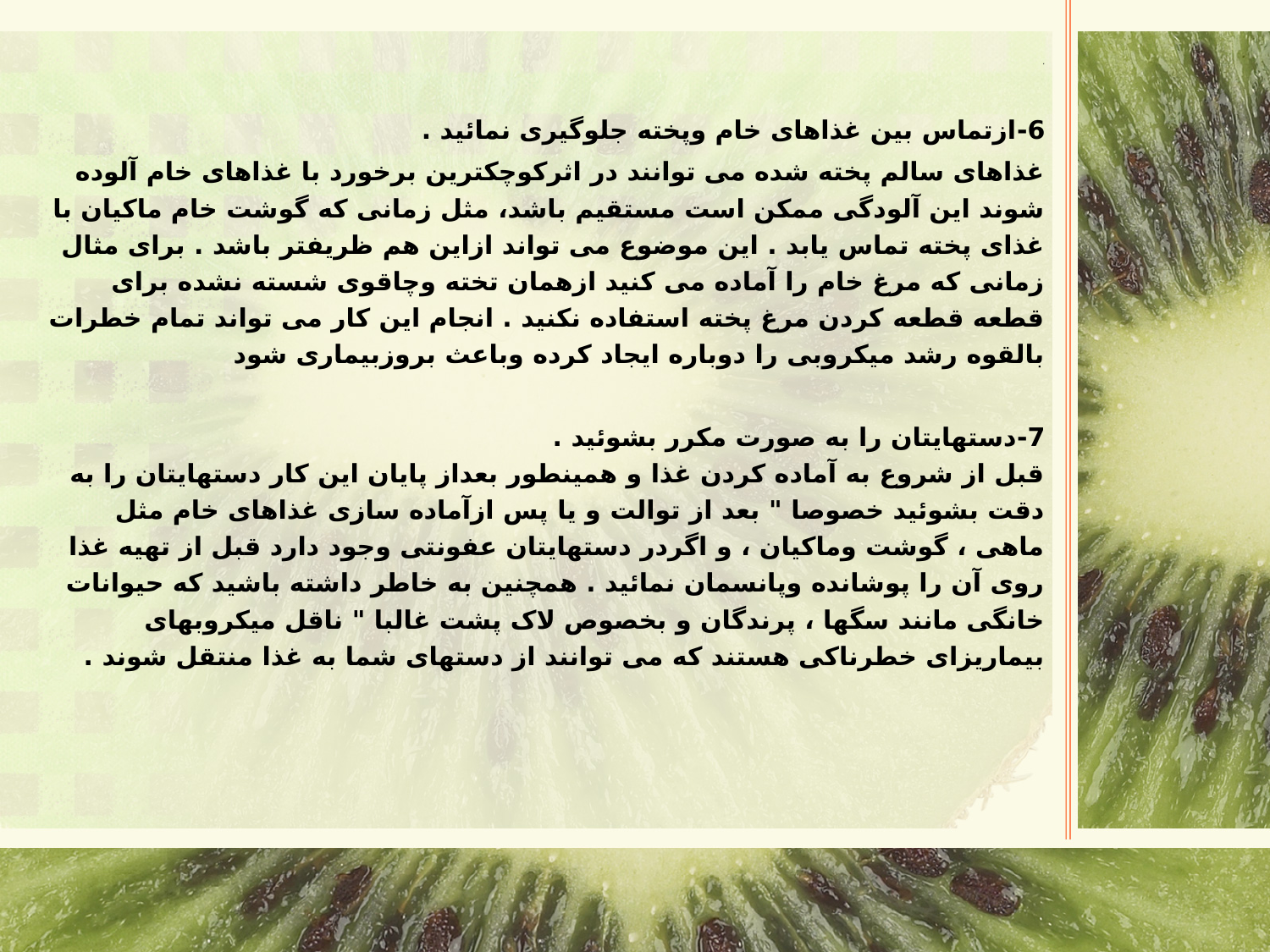

.
6-ازتماس بین غذاهای خام وپخته جلوگیری نمائید .
غذاهای سالم پخته شده می توانند در اثرکوچکترین برخورد با غذاهای خام آلوده شوند این آلودگی ممکن است مستقیم باشد، مثل زمانی که گوشت خام ماکیان با غذای پخته تماس یابد . این موضوع می تواند ازاین هم ظریفتر باشد . برای مثال زمانی که مرغ خام را آماده می کنید ازهمان تخته وچاقوی شسته نشده برای قطعه قطعه کردن مرغ پخته استفاده نکنید . انجام این کار می تواند تمام خطرات بالقوه رشد میکروبی را دوباره ایجاد کرده وباعث بروزبیماری شود

7-دستهایتان را به صورت مکرر بشوئید .
قبل از شروع به آماده کردن غذا و همینطور بعداز پایان این کار دستهایتان را به دقت بشوئید خصوصا " بعد از توالت و یا پس ازآماده سازی غذاهای خام مثل ماهی ، گوشت وماکیان ، و اگردر دستهایتان عفونتی وجود دارد قبل از تهیه غذا روی آن را پوشانده وپانسمان نمائید . همچنین به خاطر داشته باشید که حیوانات خانگی مانند سگها ، پرندگان و بخصوص لاک پشت غالبا " ناقل میکروبهای بیماریزای خطرناکی هستند که می توانند از دستهای شما به غذا منتقل شوند .